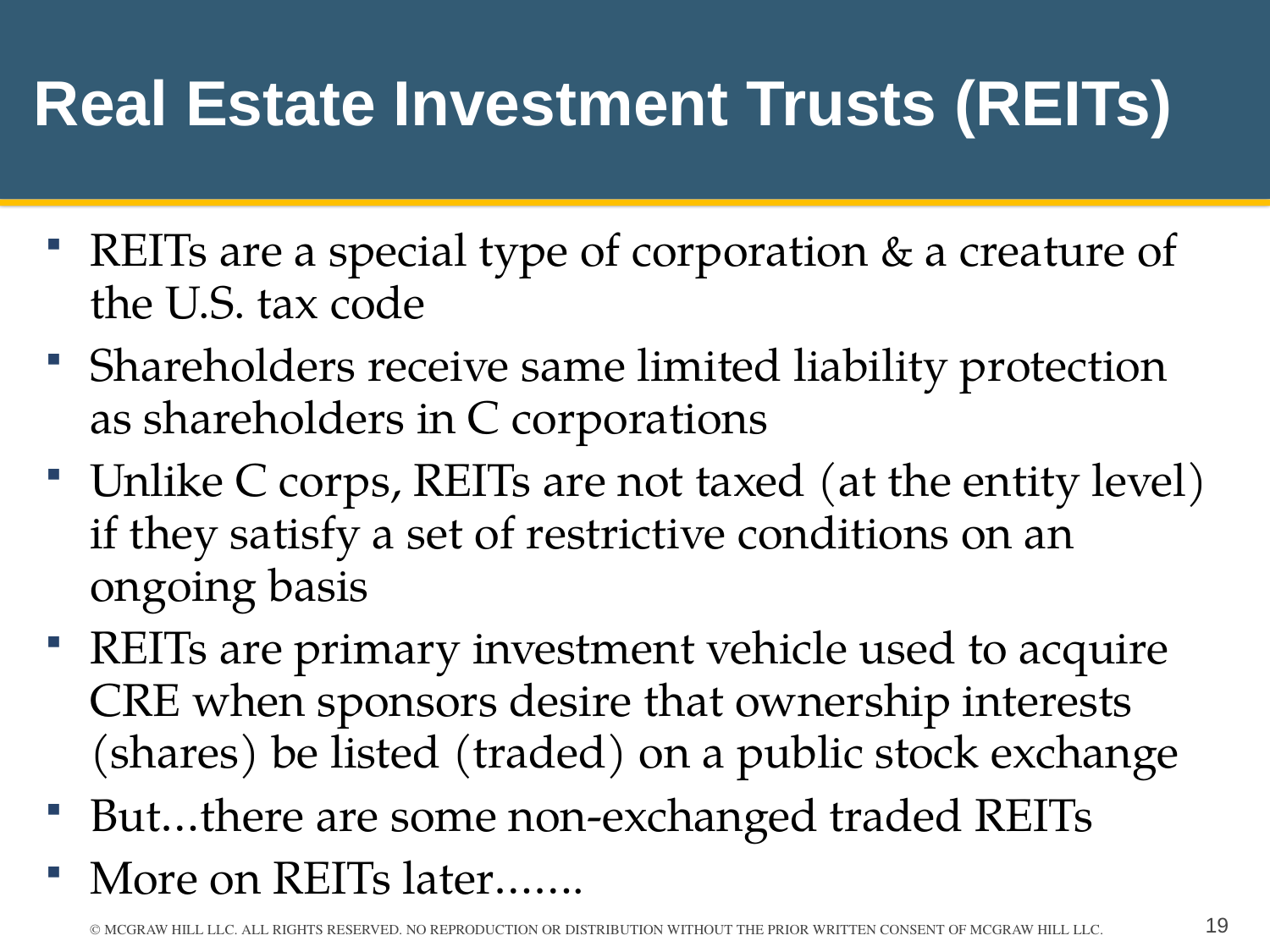

# Real Estate Investment Trusts (REITs)
REITs are a special type of corporation & a creature of the U.S. tax code
Shareholders receive same limited liability protection as shareholders in C corporations
Unlike C corps, REITs are not taxed (at the entity level) if they satisfy a set of restrictive conditions on an ongoing basis
REITs are primary investment vehicle used to acquire CRE when sponsors desire that ownership interests (shares) be listed (traded) on a public stock exchange
But…there are some non-exchanged traded REITs
More on REITs later…….
© MCGRAW HILL LLC. ALL RIGHTS RESERVED. NO REPRODUCTION OR DISTRIBUTION WITHOUT THE PRIOR WRITTEN CONSENT OF MCGRAW HILL LLC.
19